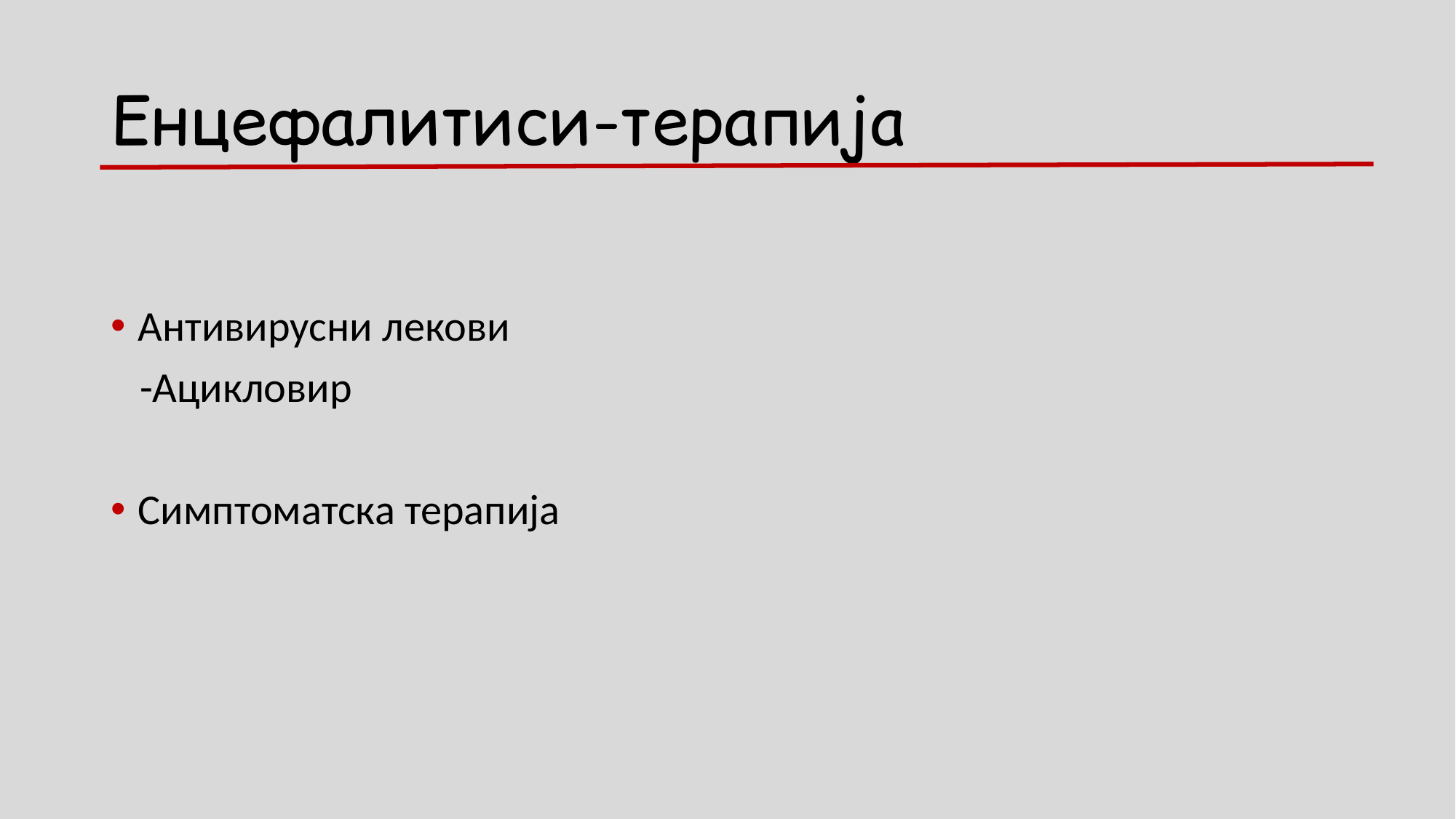

# Енцефалитиси-терапија
Антивирусни лекови
   -Ацикловир

Симптоматска терапија